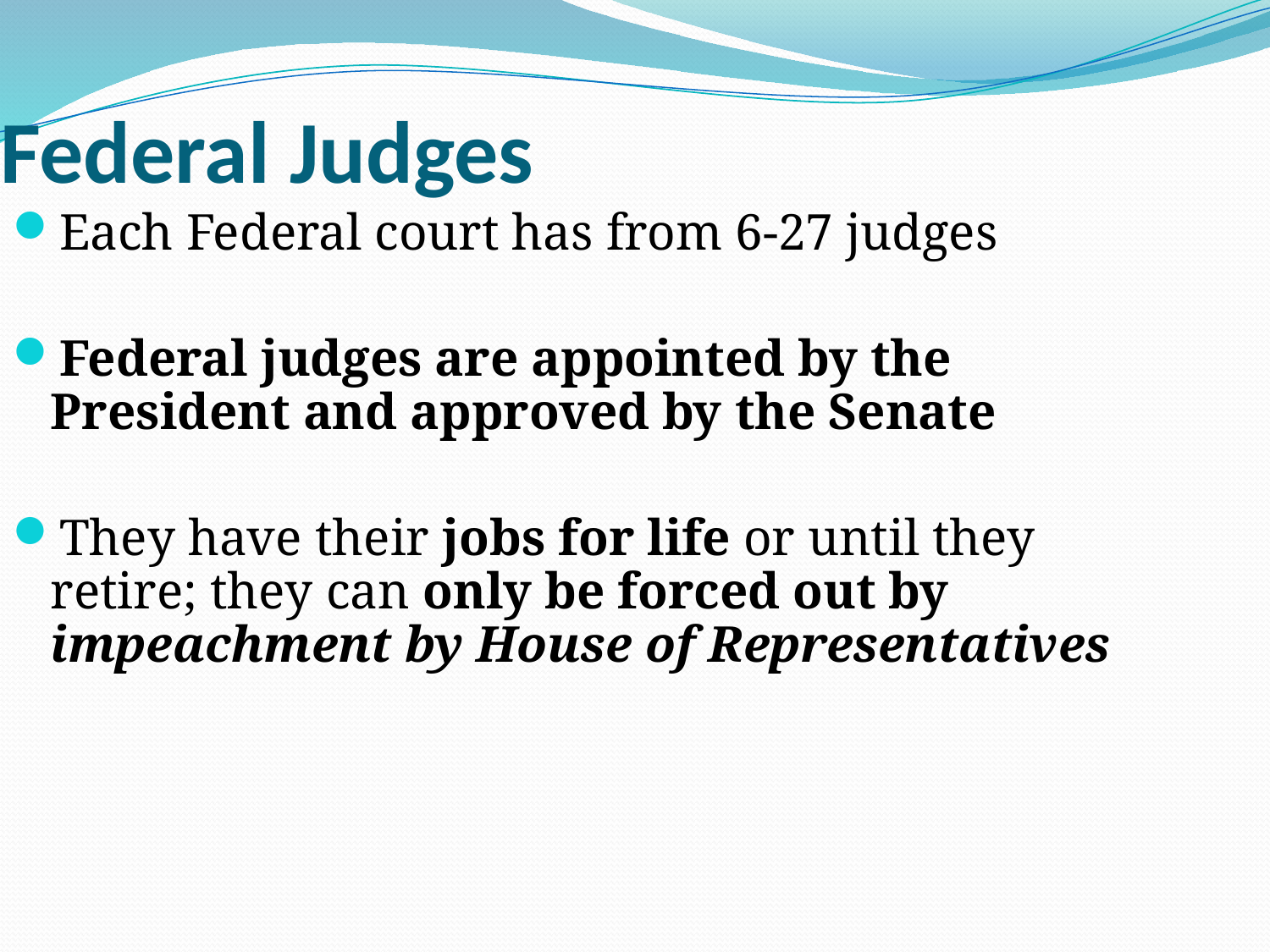

Federal Judges
Each Federal court has from 6-27 judges

Federal judges are appointed by the President and approved by the Senate

They have their jobs for life or until they retire; they can only be forced out by impeachment by House of Representatives